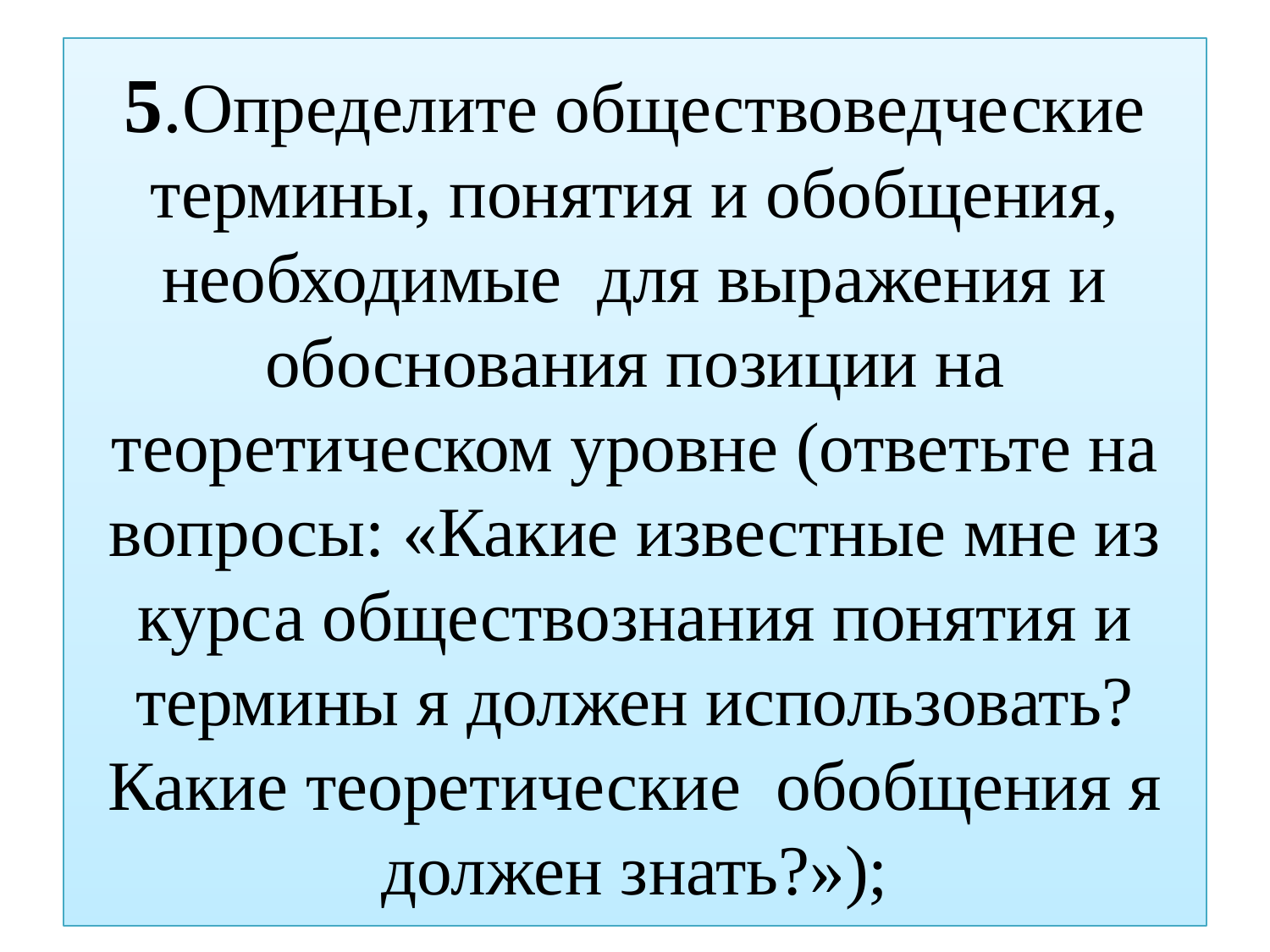

# 5.Определите обществоведческие термины, понятия и обобщения, необходимые  для выражения и обоснования позиции на теоретическом уровне (ответьте на вопросы: «Какие известные мне из курса обществознания понятия и термины я должен использовать? Какие теоретические  обобщения я должен знать?»);